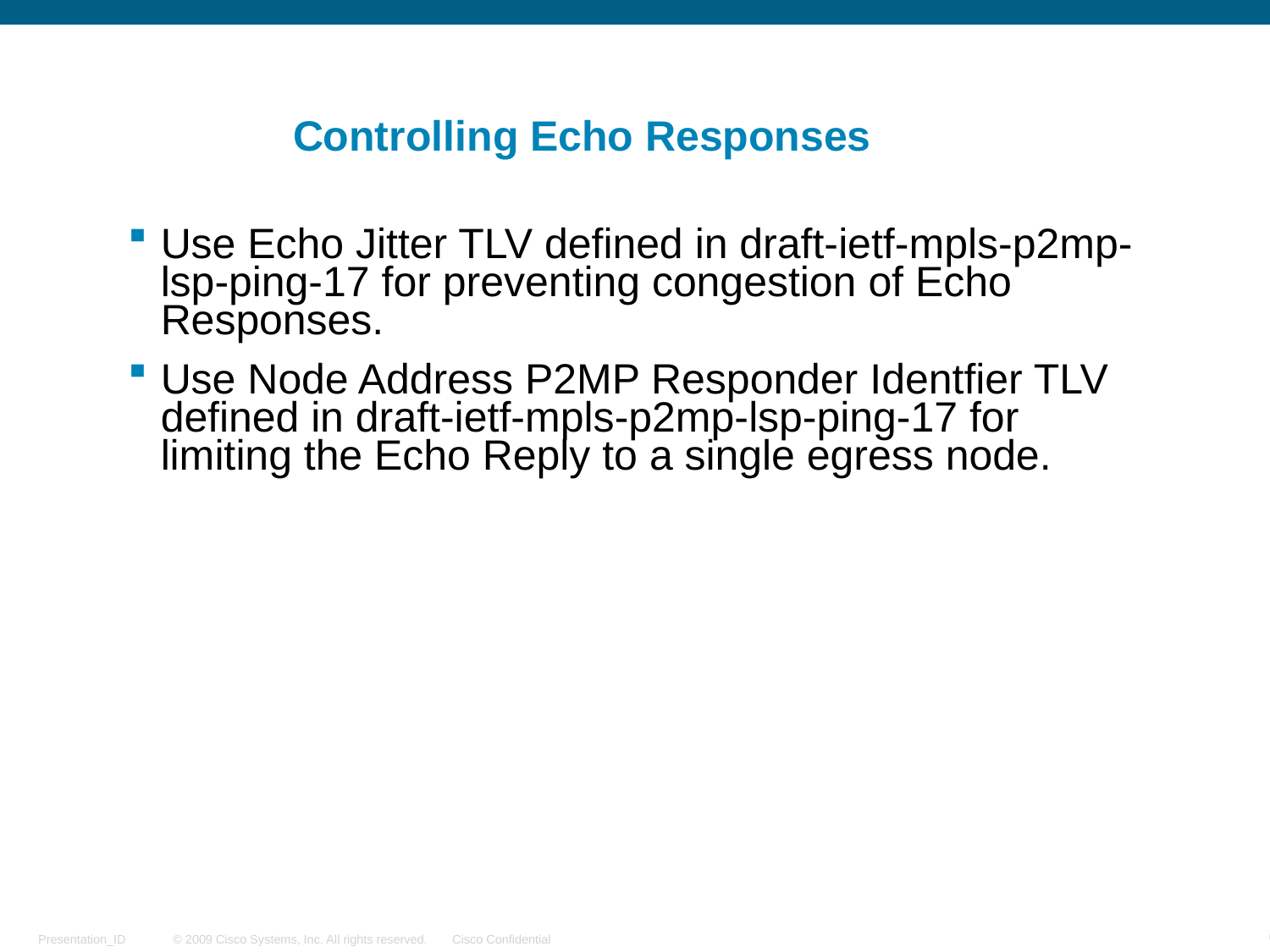

# Controlling Echo Responses
Use Echo Jitter TLV defined in draft-ietf-mpls-p2mp-lsp-ping-17 for preventing congestion of Echo Responses.
Use Node Address P2MP Responder Identfier TLV defined in draft-ietf-mpls-p2mp-lsp-ping-17 for limiting the Echo Reply to a single egress node.